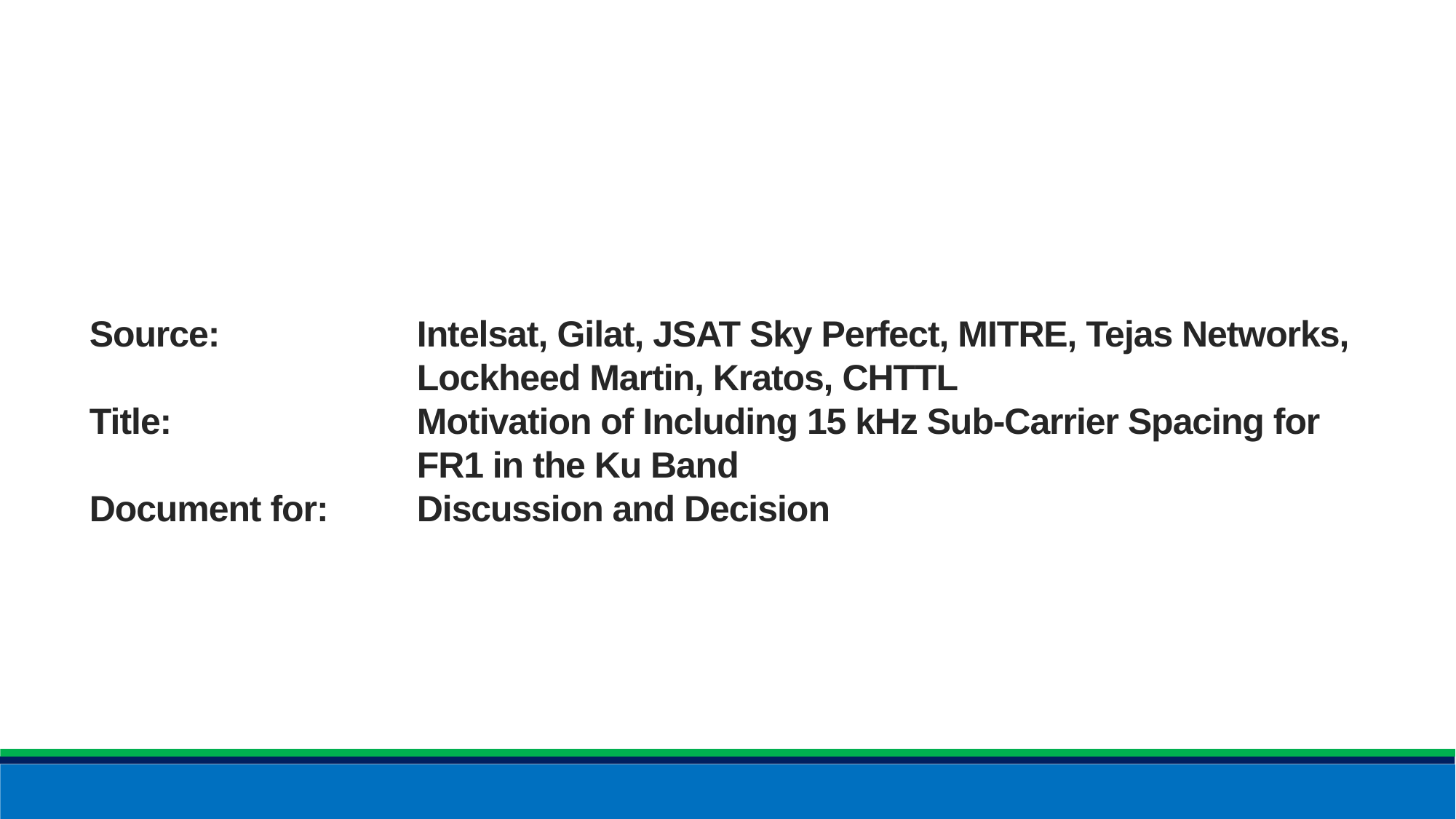

# 3GPP TSG RAN Meeting #107					 RP-250468 Incheon, Korea, March 12-14, 2025   Agenda Item:	9.4.1.6 Source: 		Intelsat, Gilat, JSAT Sky Perfect, MITRE, Tejas Networks, 			Lockheed Martin, Kratos, CHTTL Title: 	 		Motivation of Including 15 kHz Sub-Carrier Spacing for 			FR1 in the Ku Band Document for:	Discussion and Decision